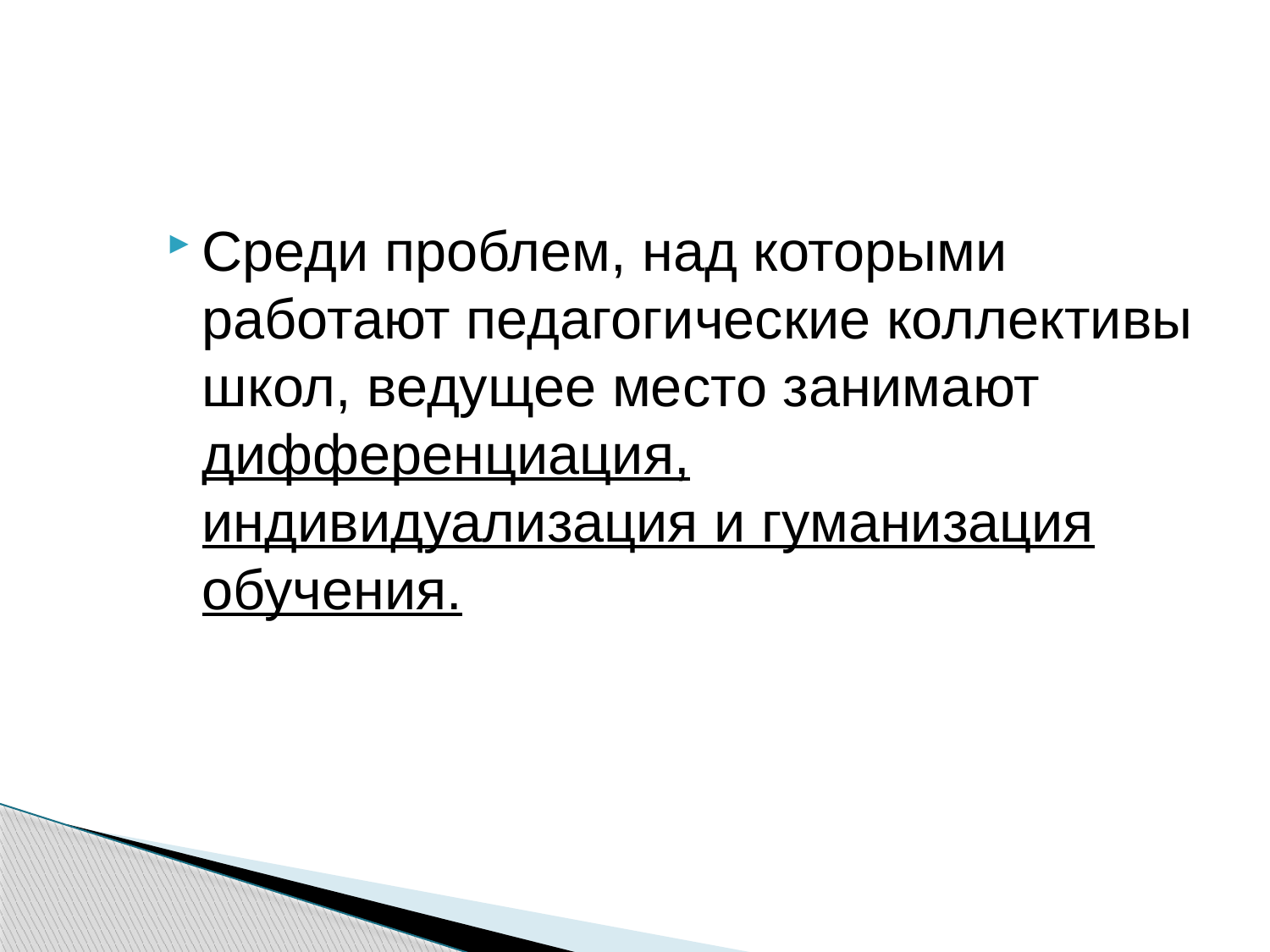

#
Среди проблем, над которыми работают педагогические коллективы школ, ведущее место занимают дифференциация, индивидуализация и гуманизация обучения.